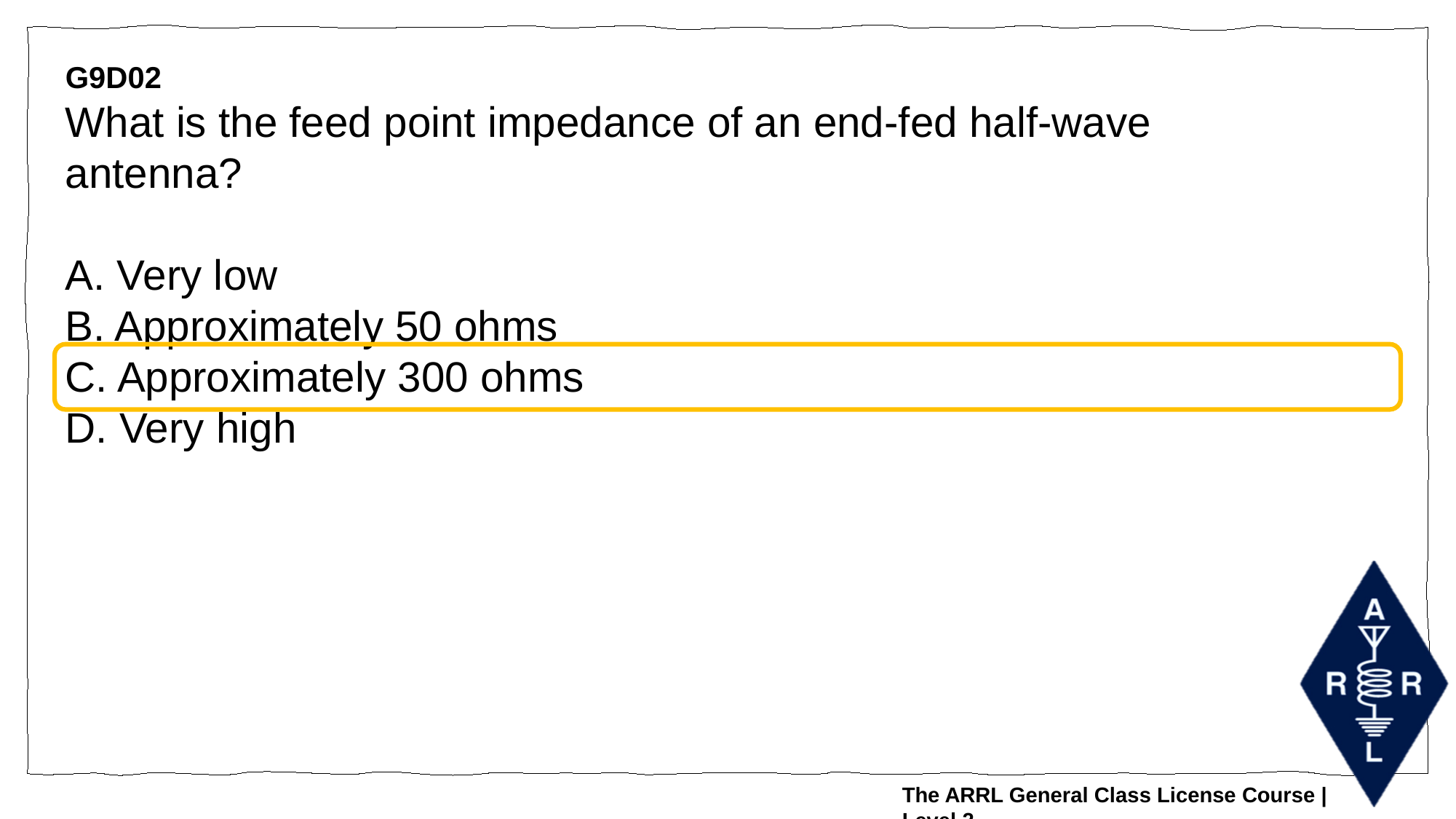

G9D02
What is the feed point impedance of an end-fed half-wave antenna?

A. Very low
B. Approximately 50 ohms
C. Approximately 300 ohms
D. Very high